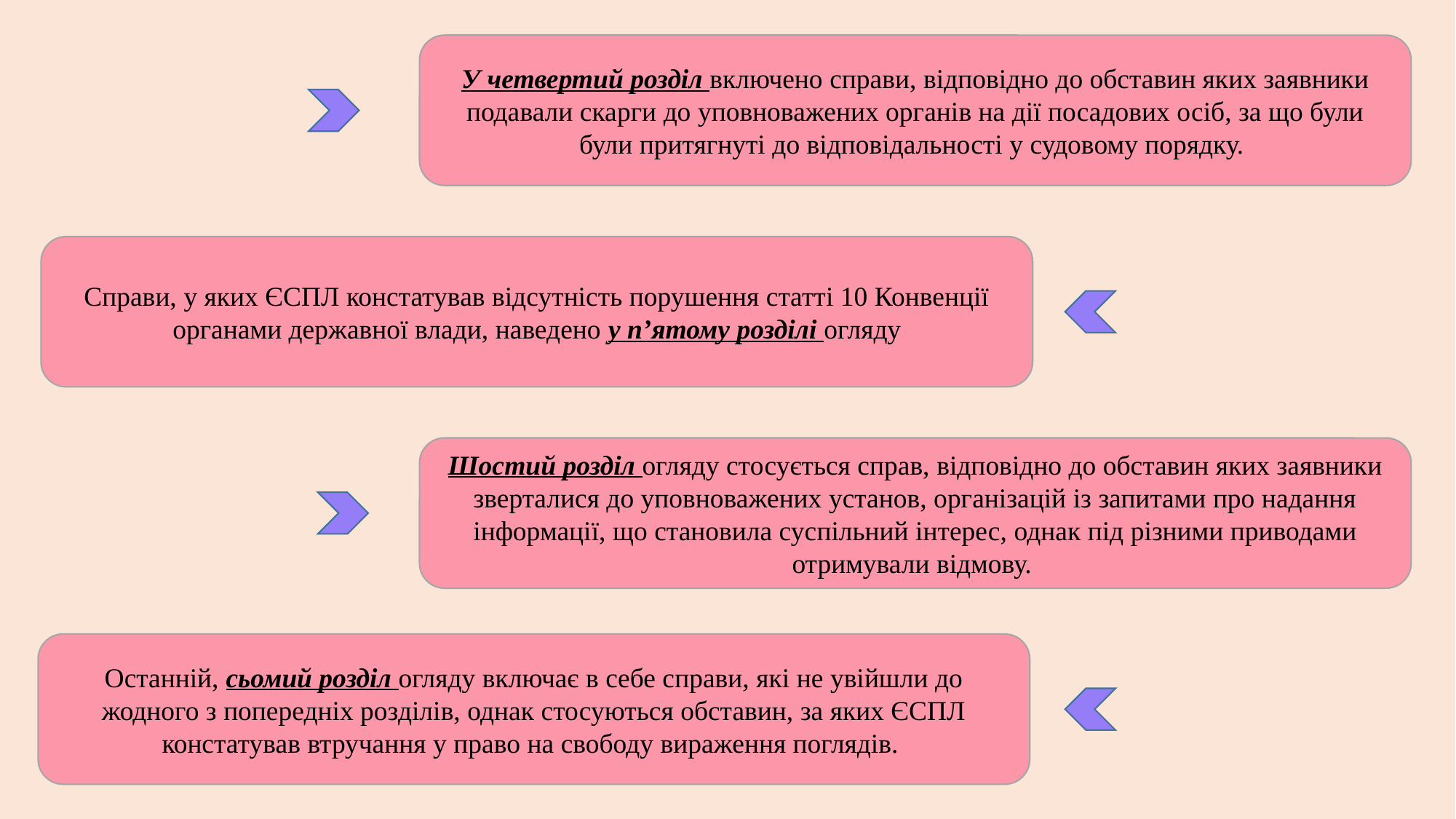

У четвертий розділ включено справи, відповідно до обставин яких заявники подавали скарги до уповноважених органів на дії посадових осіб, за що були були притягнуті до відповідальності у судовому порядку.

Справи, у яких ЄСПЛ констатував відсутність порушення статті 10 Конвенції органами державної влади, наведено у п’ятому розділі огляду

Шостий розділ огляду стосується справ, відповідно до обставин яких заявники зверталися до уповноважених установ, організацій із запитами про надання інформації, що становила суспільний інтерес, однак під різними приводами отримували відмову.

Останній, сьомий розділ огляду включає в себе справи, які не увійшли до жодного з попередніх розділів, однак стосуються обставин, за яких ЄСПЛ констатував втручання у право на свободу вираження поглядів.